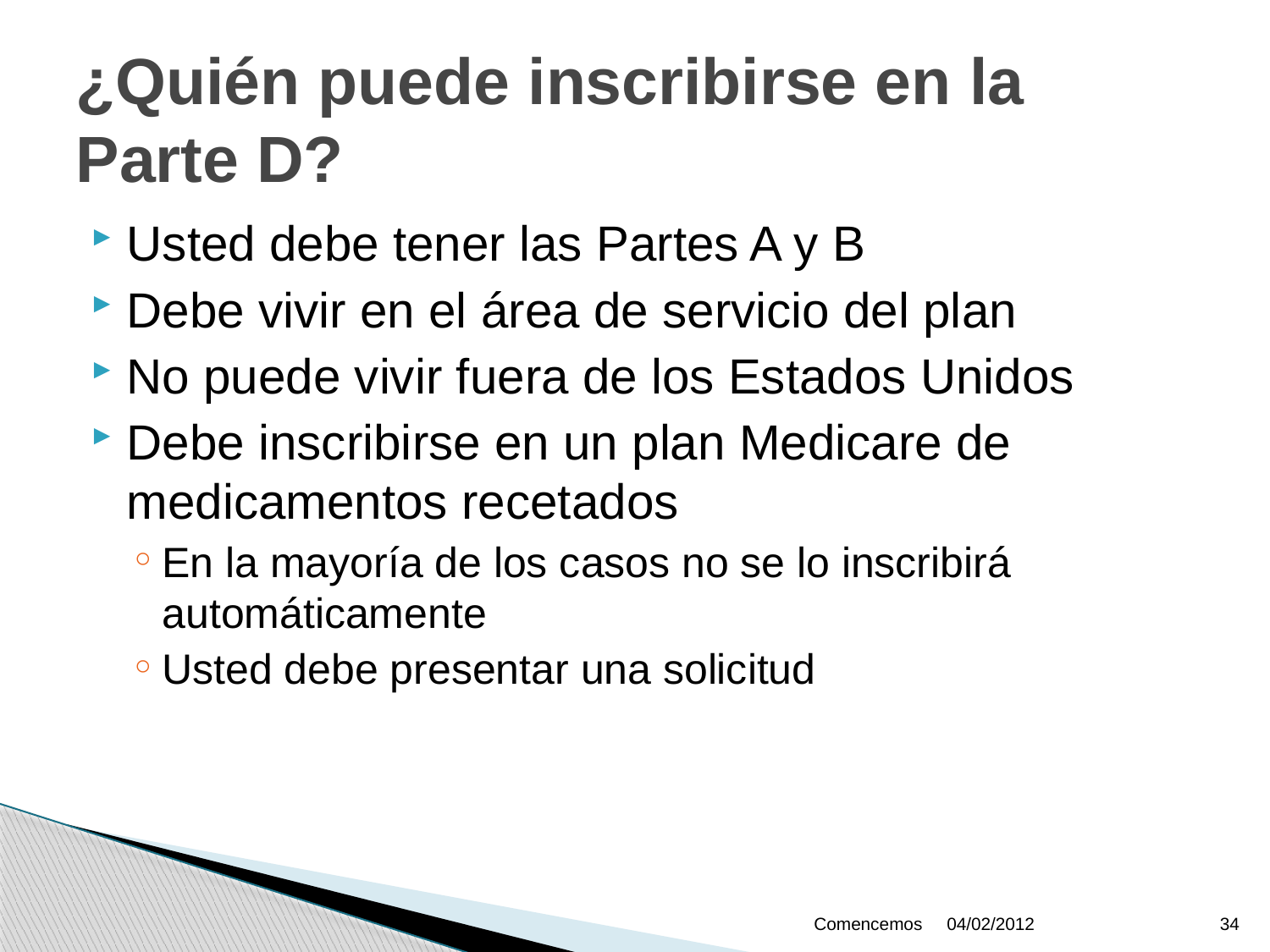

# ¿Quién puede inscribirse en la Parte D?
Usted debe tener las Partes A y B
Debe vivir en el área de servicio del plan
No puede vivir fuera de los Estados Unidos
Debe inscribirse en un plan Medicare de medicamentos recetados
En la mayoría de los casos no se lo inscribirá automáticamente
Usted debe presentar una solicitud

Comencemos
04/02/2012
34